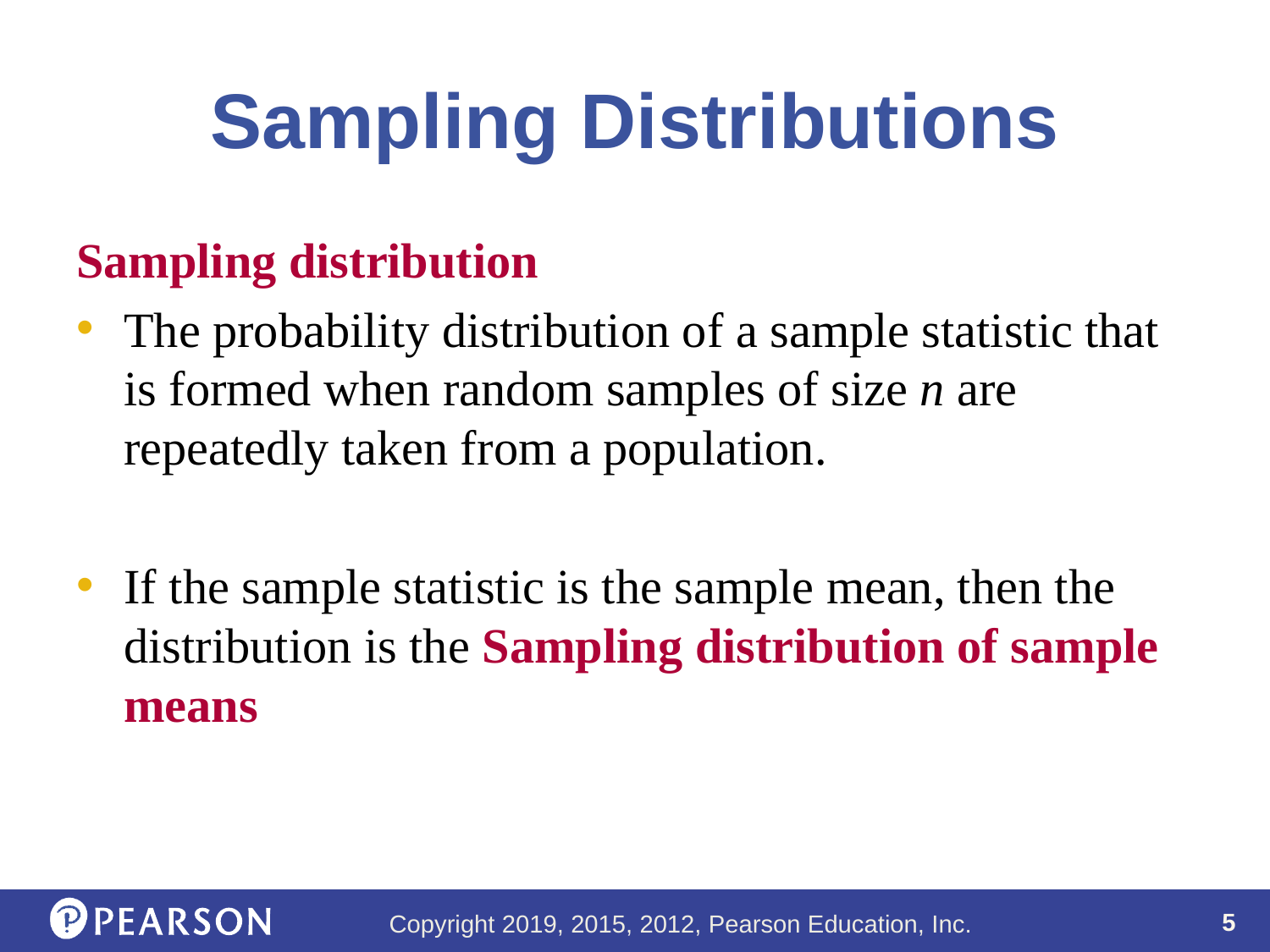

# Sampling Distributions
Sampling distribution
The probability distribution of a sample statistic that is formed when random samples of size n are repeatedly taken from a population.

If the sample statistic is the sample mean, then the distribution is the Sampling distribution of sample means